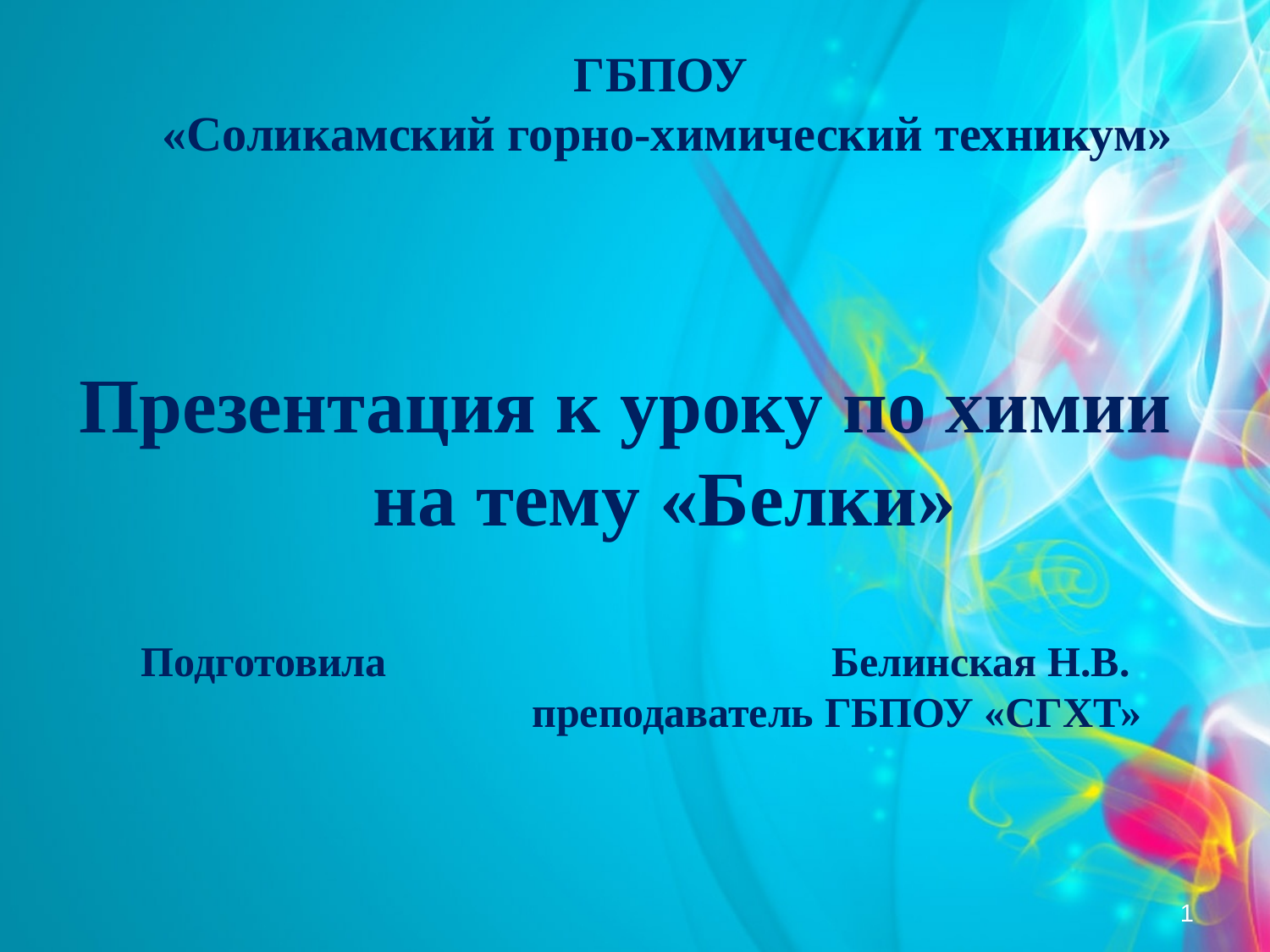

ГБПОУ
«Соликамский горно-химический техникум»
# Презентация к уроку по химии     на тему «Белки» Подготовила                                          Белинская Н.В. преподаватель ГБПОУ «СГХТ»
1